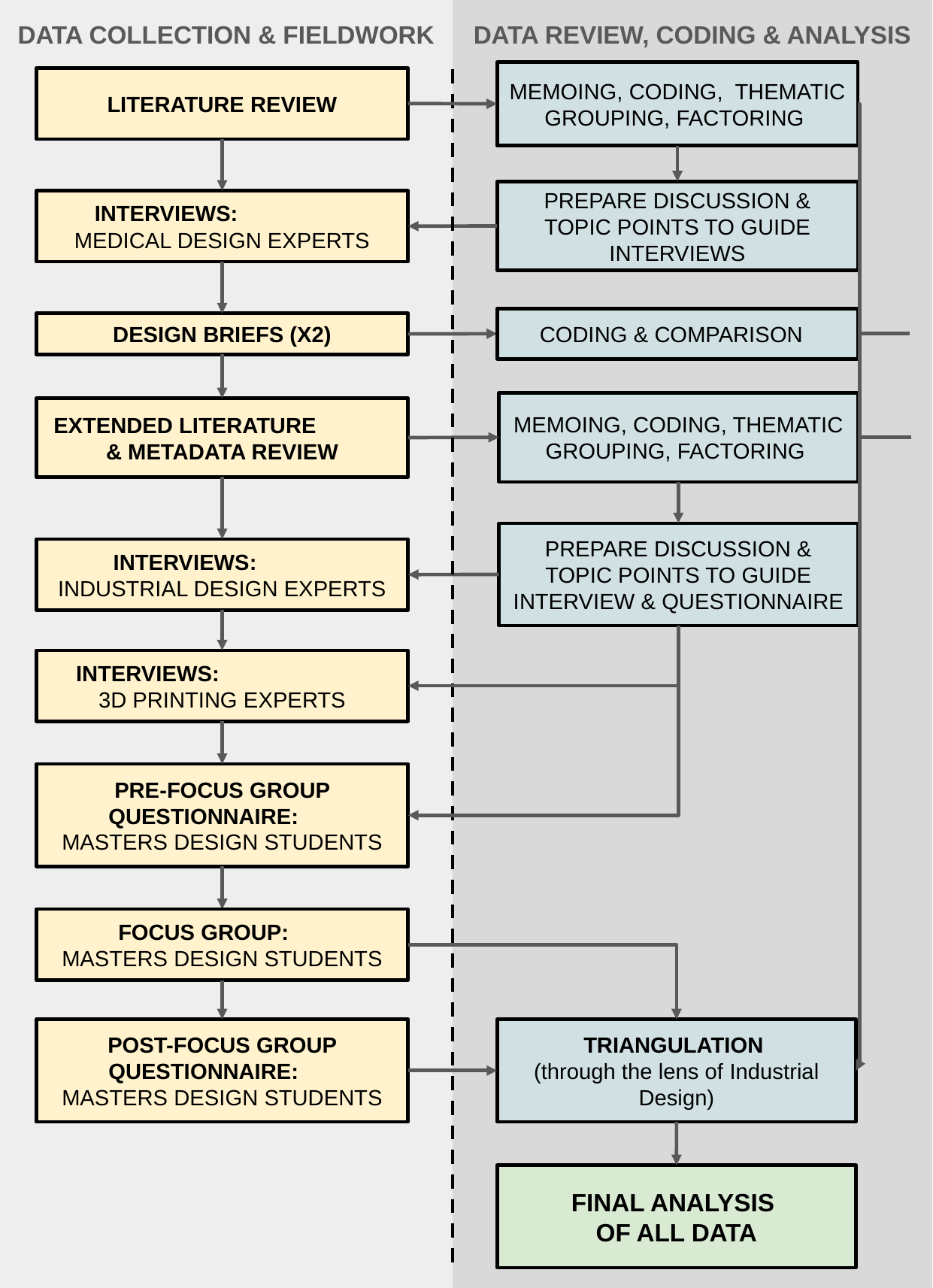

DATA COLLECTION & FIELDWORK
DATA REVIEW, CODING & ANALYSIS
MEMOING, CODING,  THEMATIC GROUPING, FACTORING
LITERATURE REVIEW
PREPARE DISCUSSION & TOPIC POINTS TO GUIDE INTERVIEWS
INTERVIEWS:                   MEDICAL DESIGN EXPERTS
CODING & COMPARISON
DESIGN BRIEFS (X2)
MEMOING, CODING, THEMATIC GROUPING, FACTORING
EXTENDED LITERATURE             & METADATA REVIEW
PREPARE DISCUSSION & TOPIC POINTS TO GUIDE INTERVIEW & QUESTIONNAIRE
INTERVIEWS:             INDUSTRIAL DESIGN EXPERTS
INTERVIEWS:
3D PRINTING EXPERTS
PRE-FOCUS GROUP QUESTIONNAIRE:
MASTERS DESIGN STUDENTS
FOCUS GROUP:
MASTERS DESIGN STUDENTS
POST-FOCUS GROUP QUESTIONNAIRE:
MASTERS DESIGN STUDENTS
TRIANGULATION
(through the lens of Industrial Design)
FINAL ANALYSIS
OF ALL DATA